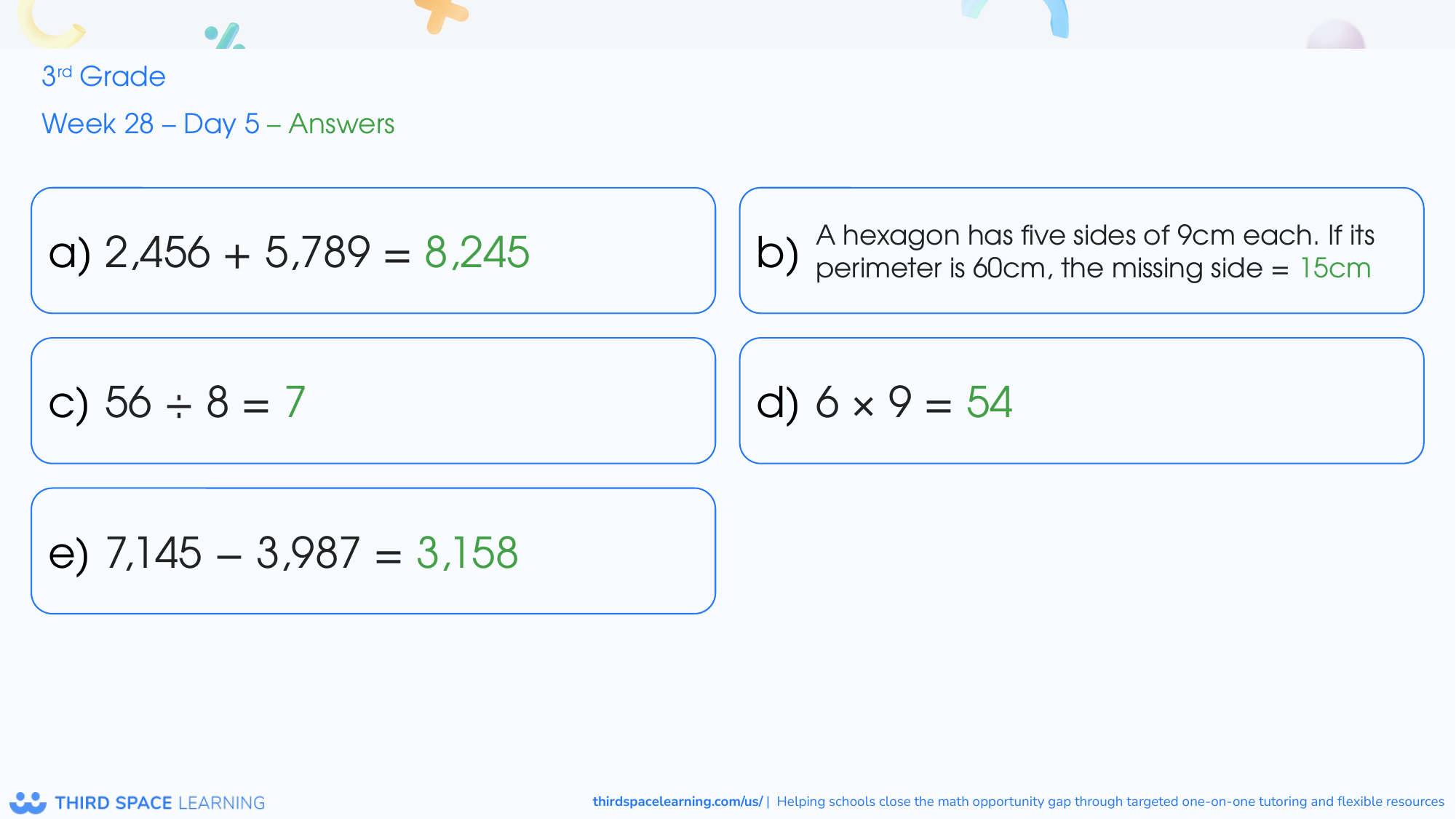

3rd Grade
Week 28 – Day 5 – Answers
2,456 + 5,789 = 8,245
A hexagon has five sides of 9cm each. If its perimeter is 60cm, the missing side = 15cm
56 ÷ 8 = 7
6 × 9 = 54
7,145 − 3,987 = 3,158